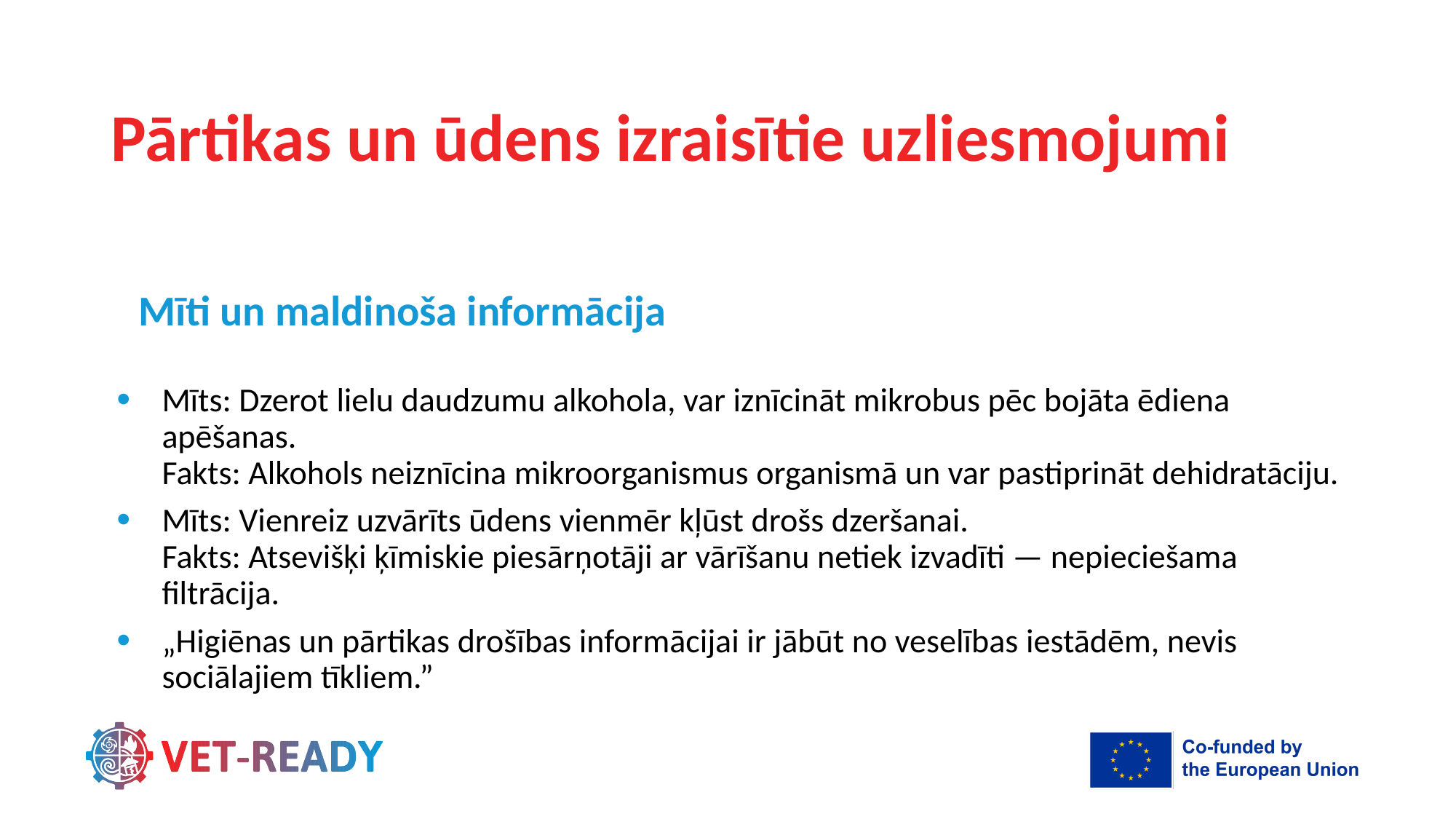

# Pārtikas un ūdens izraisītie uzliesmojumi
Mīti un maldinoša informācija
Mīts: Dzerot lielu daudzumu alkohola, var iznīcināt mikrobus pēc bojāta ēdiena apēšanas.
Fakts: Alkohols neiznīcina mikroorganismus organismā un var pastiprināt dehidratāciju.
Mīts: Vienreiz uzvārīts ūdens vienmēr kļūst drošs dzeršanai.
Fakts: Atsevišķi ķīmiskie piesārņotāji ar vārīšanu netiek izvadīti — nepieciešama filtrācija.
„Higiēnas un pārtikas drošības informācijai ir jābūt no veselības iestādēm, nevis sociālajiem tīkliem.”